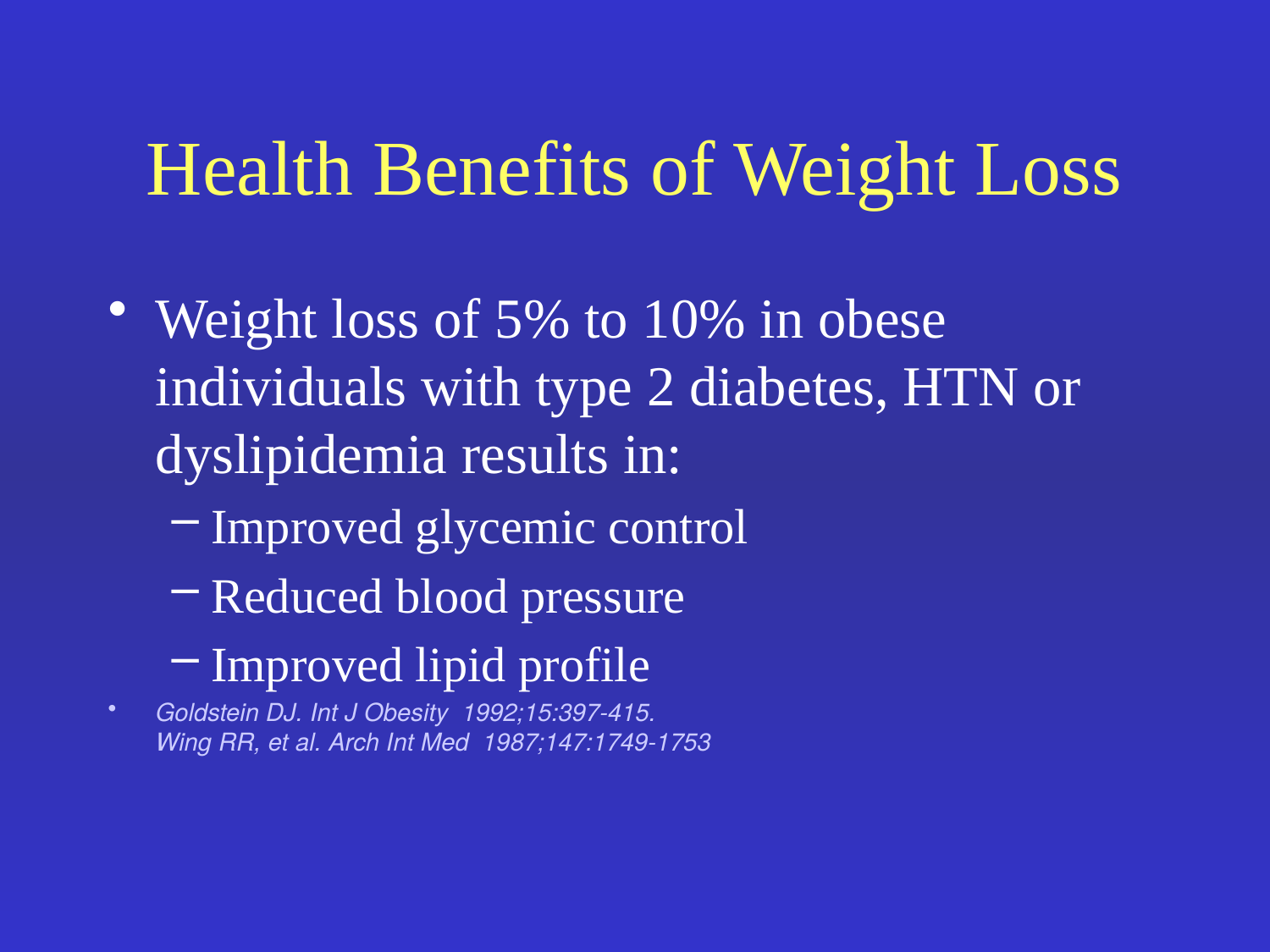

# Health Benefits of Weight Loss
Weight loss of 5% to 10% in obese individuals with type 2 diabetes, HTN or dyslipidemia results in:
Improved glycemic control
Reduced blood pressure
Improved lipid profile
Goldstein DJ. Int J Obesity  1992;15:397-415.
Wing RR, et al. Arch Int Med  1987;147:1749-1753